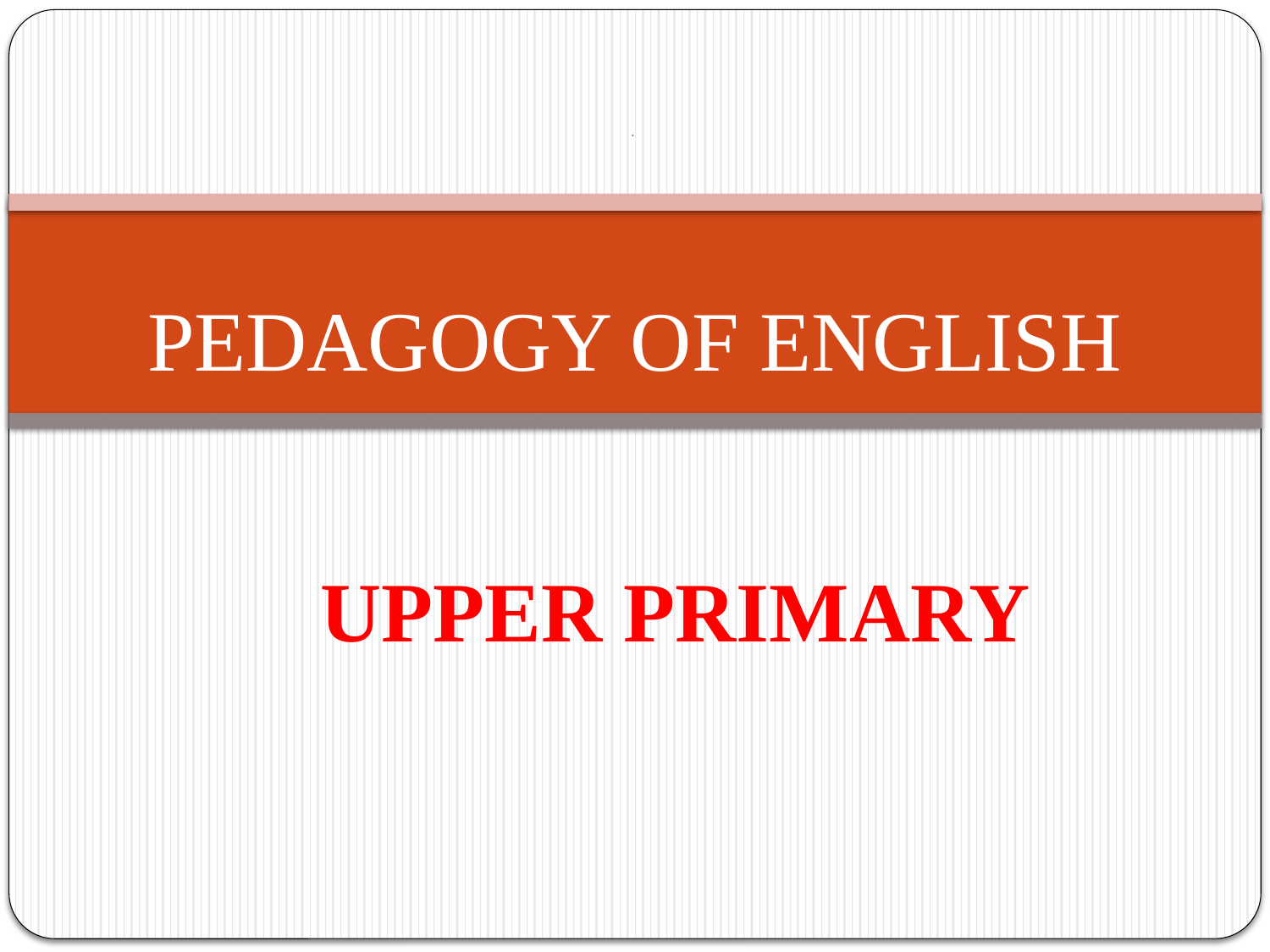

# PEDAGOGY OF ENGLISH UPPER PRIMARY
.